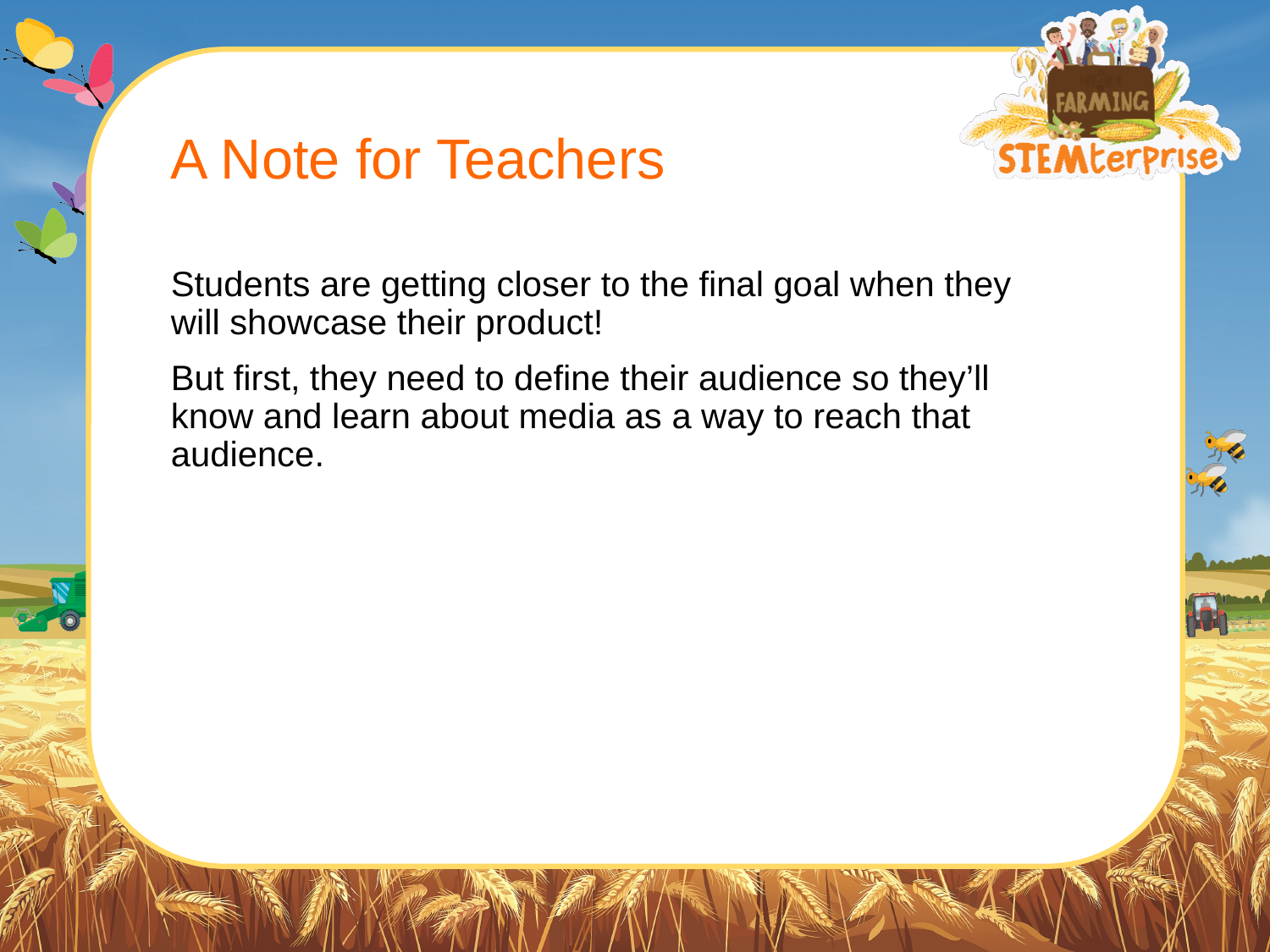

# A Note for Teachers
Students are getting closer to the final goal when they will showcase their product!
But first, they need to define their audience so they’ll know and learn about media as a way to reach that audience.